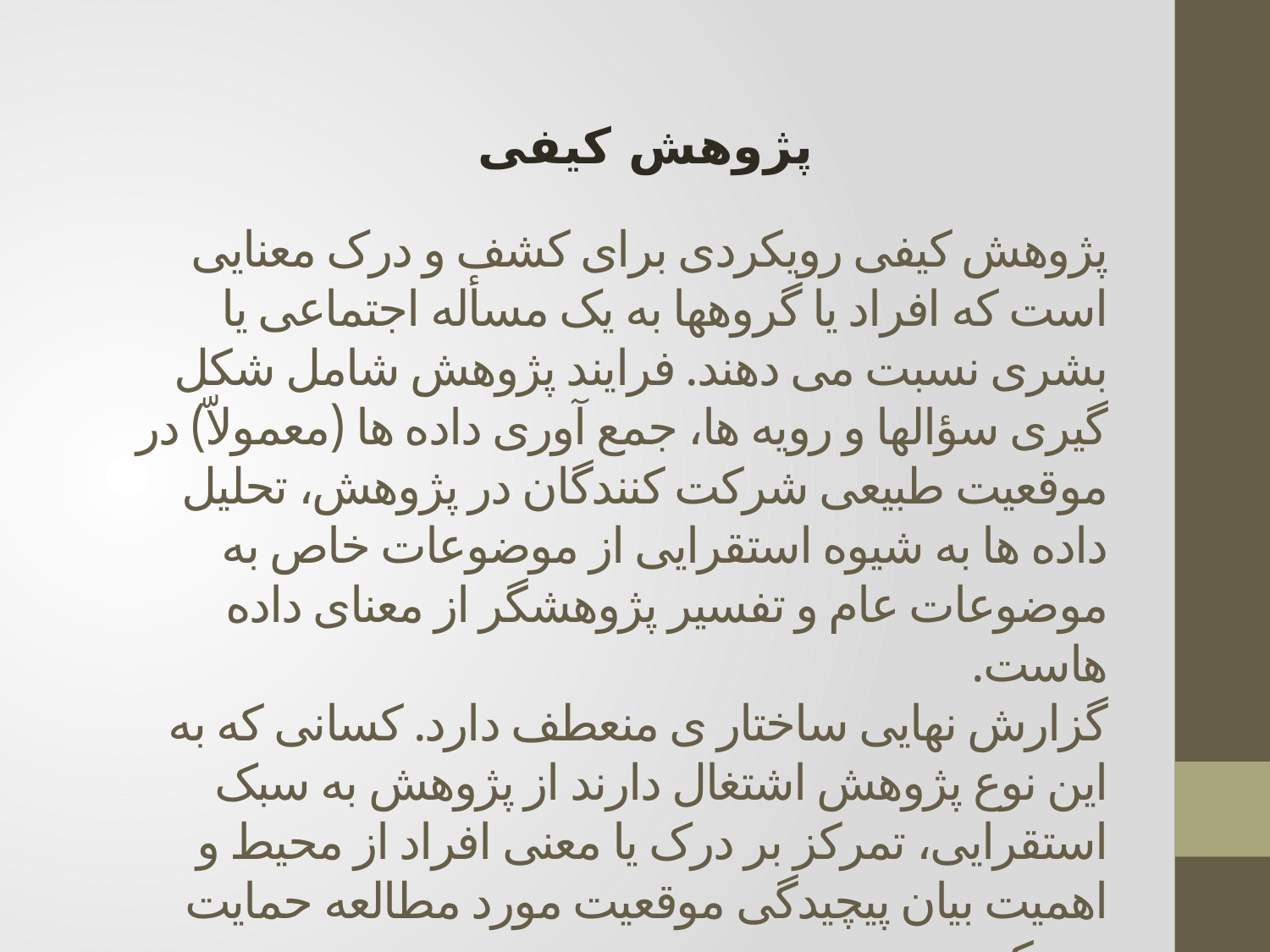

پژوهش کیفی
# پژوهش کیفی رویکردی برای کشف و درک معنایی است که افراد یا گروهها به یک مسأله اجتماعی یا بشری نسبت می دهند. فرایند پژوهش شامل شکل گیری سؤالها و رویه ها، جمع آوری داده ها (معمولاّ) در موقعیت طبیعی شرکت کنندگان در پژوهش، تحلیل داده ها به شیوه استقرایی از موضوعات خاص به موضوعات عام و تفسیر پژوهشگر از معنای داده هاست. گزارش نهایی ساختار ی منعطف دارد. کسانی که به این نوع پژوهش اشتغال دارند از پژوهش به سبک استقرایی، تمرکز بر درک یا معنی افراد از محیط و اهمیت بیان پیچیدگی موقعیت مورد مطالعه حمایت می کنند.